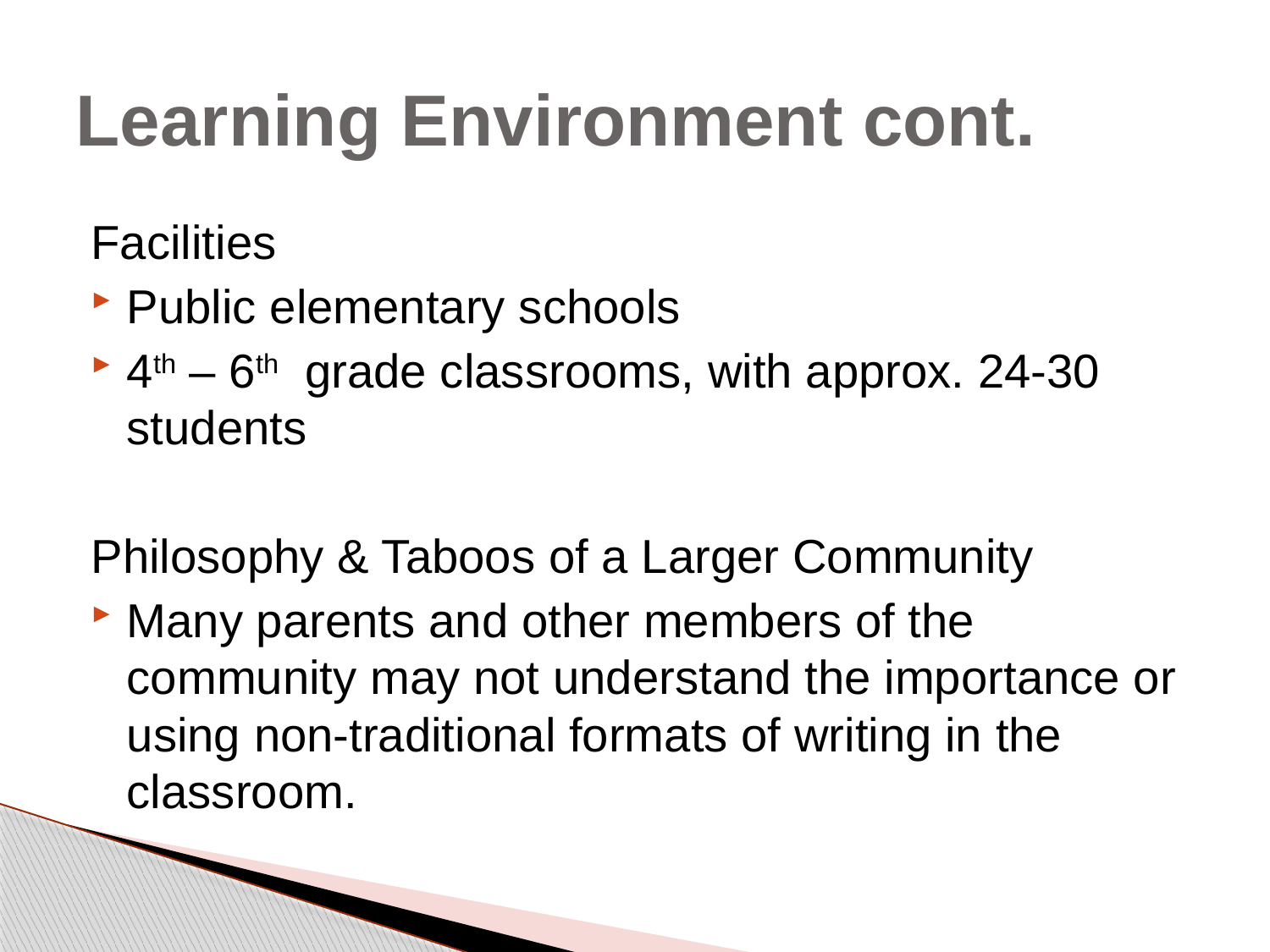

# Learning Environment cont.
Facilities
Public elementary schools
4th – 6th  grade classrooms, with approx. 24-30 students

Philosophy & Taboos of a Larger Community
Many parents and other members of the community may not understand the importance or using non-traditional formats of writing in the classroom.